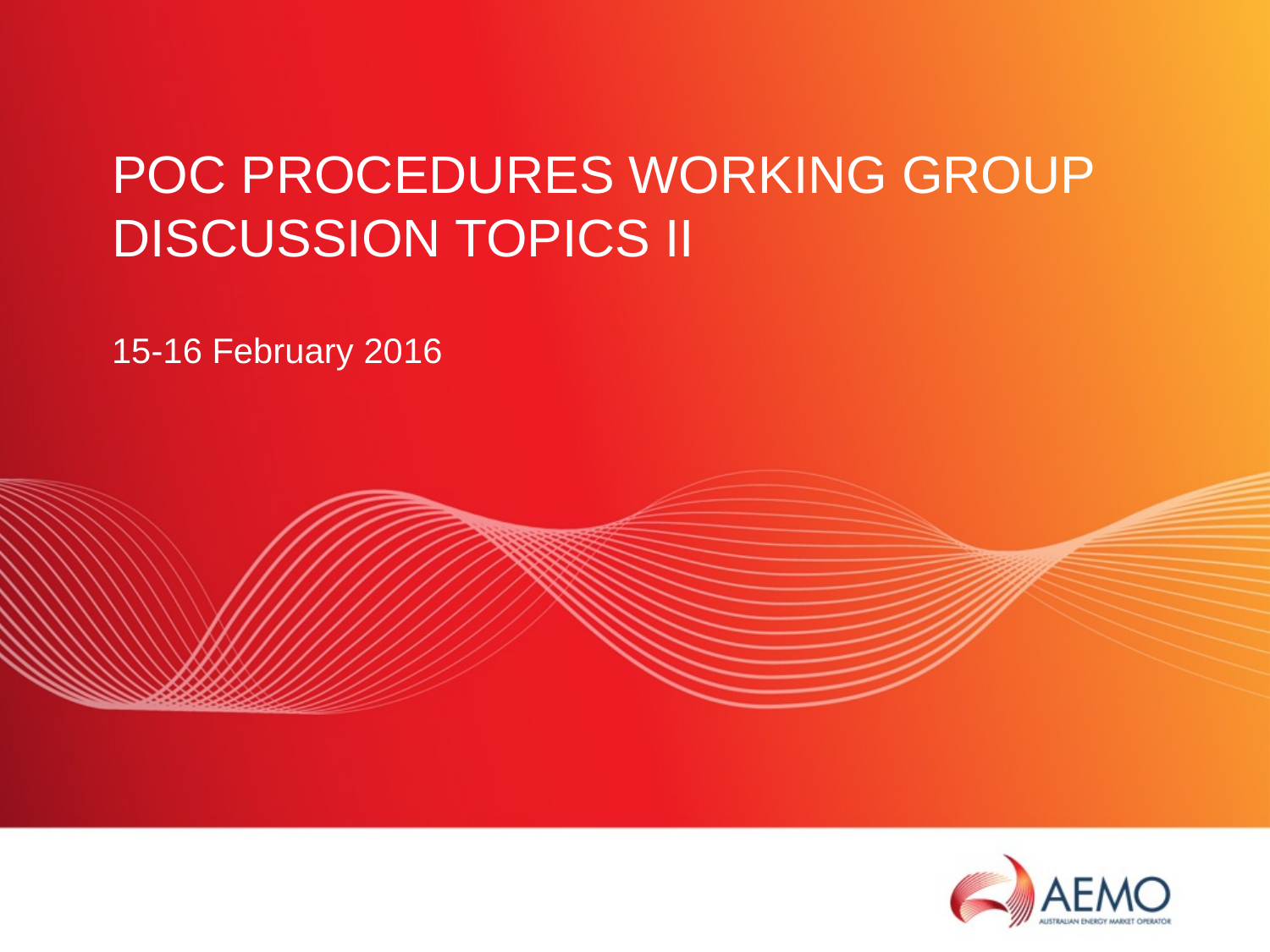

# POC Procedures Working Group Discussion Topics II
15-16 February 2016